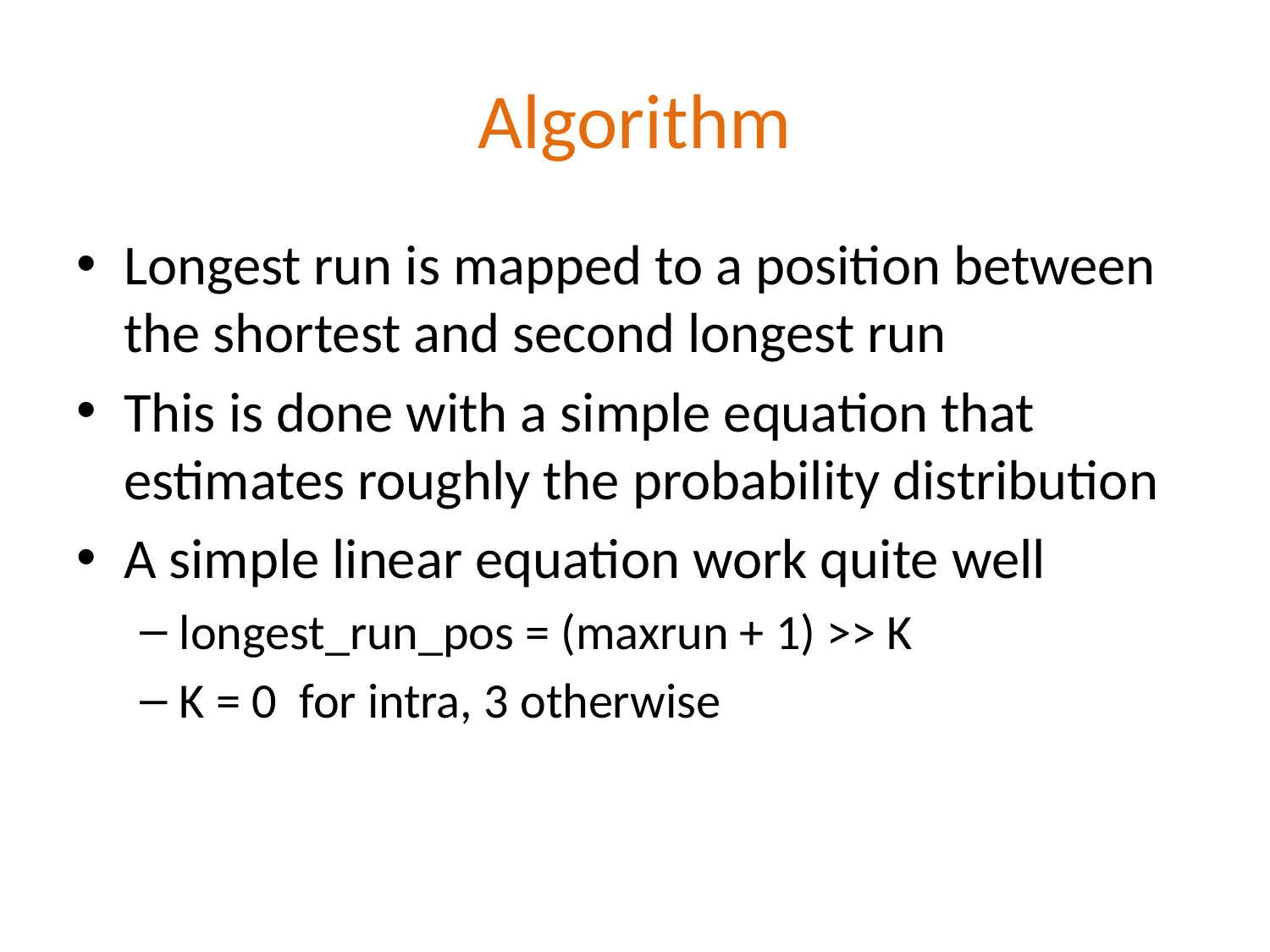

# Algorithm
Longest run is mapped to a position between the shortest and second longest run
This is done with a simple equation that estimates roughly the probability distribution
A simple linear equation work quite well
longest_run_pos = (maxrun + 1) >> K
K = 0  for intra, 3 otherwise